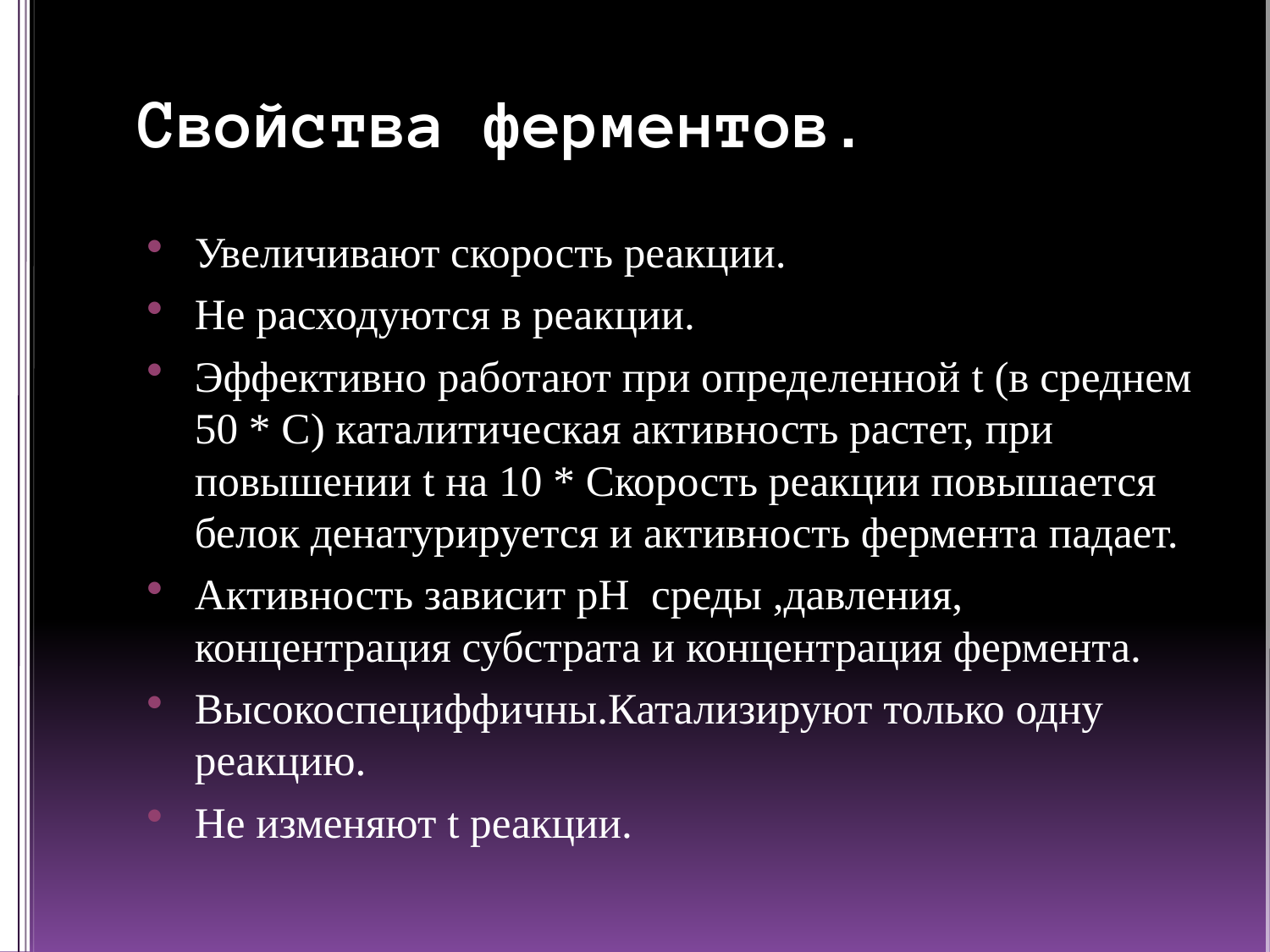

# Свойства ферментов.
Увеличивают скорость реакции.
Не расходуются в реакции.
Эффективно работают при определенной t (в среднем 50 * С) каталитическая активность растет, при повышении t на 10 * Скорость реакции повышается белок денатурируется и активность фермента падает.
Активность зависит рН  среды ,давления, концентрация субстрата и концентрация фермента.
Высокоспециффичны.Катализируют только одну реакцию.
Не изменяют t реакции.